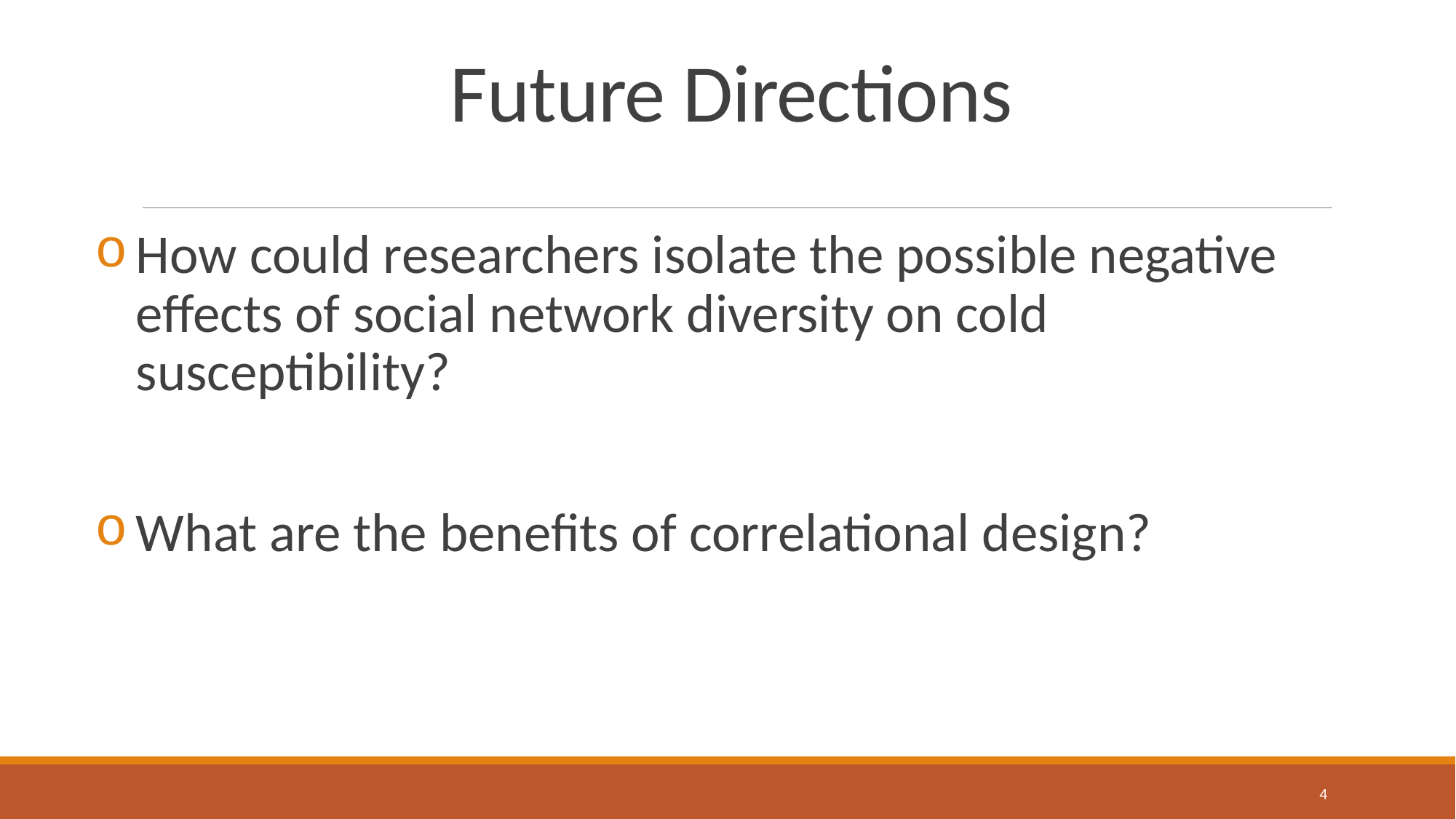

# Future Directions
How could researchers isolate the possible negative effects of social network diversity on cold susceptibility?

What are the benefits of correlational design?

4